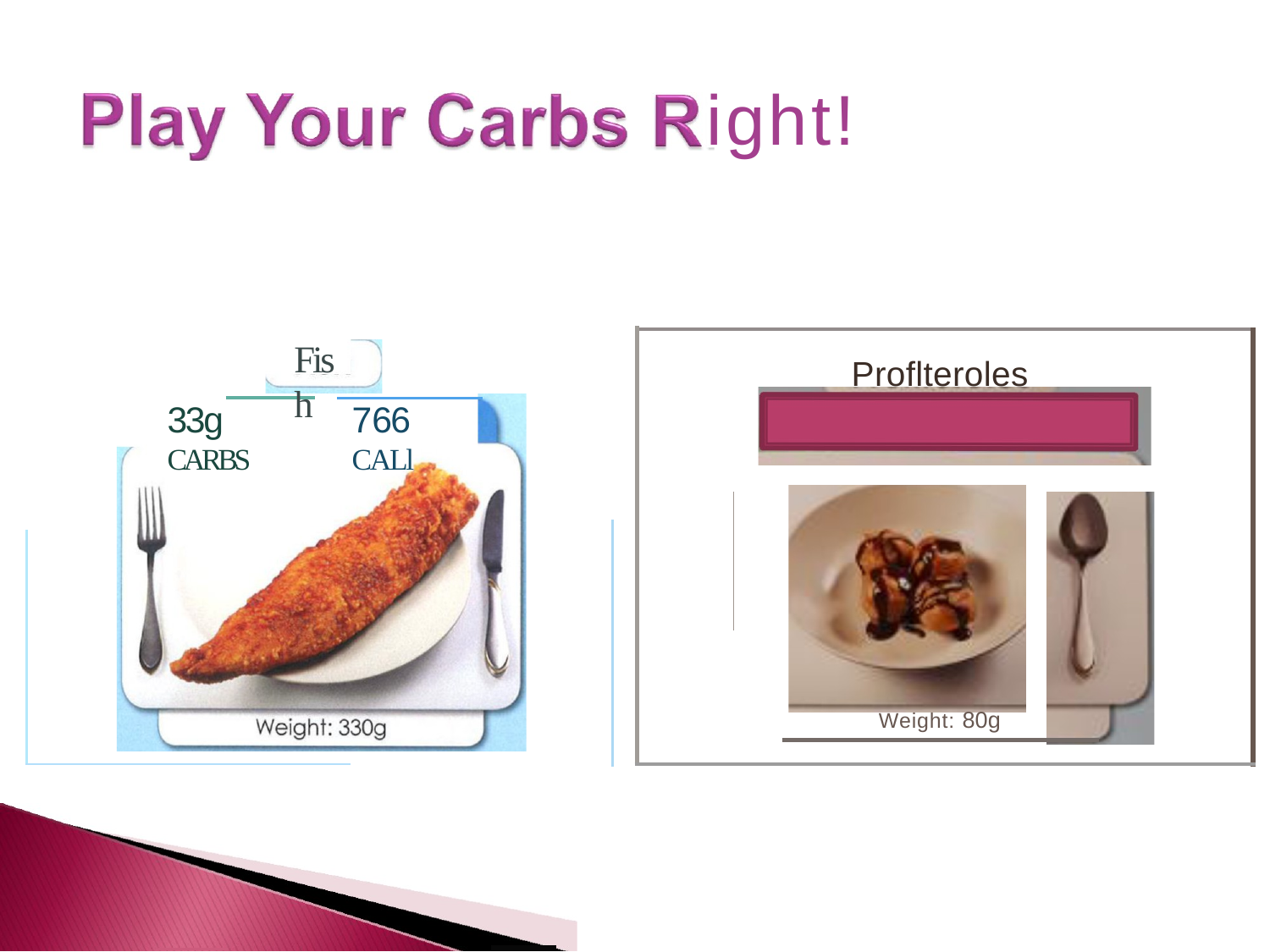

# ight!
Fish
Proflteroles
33g CARBS
766 CALl
Weight: 80g